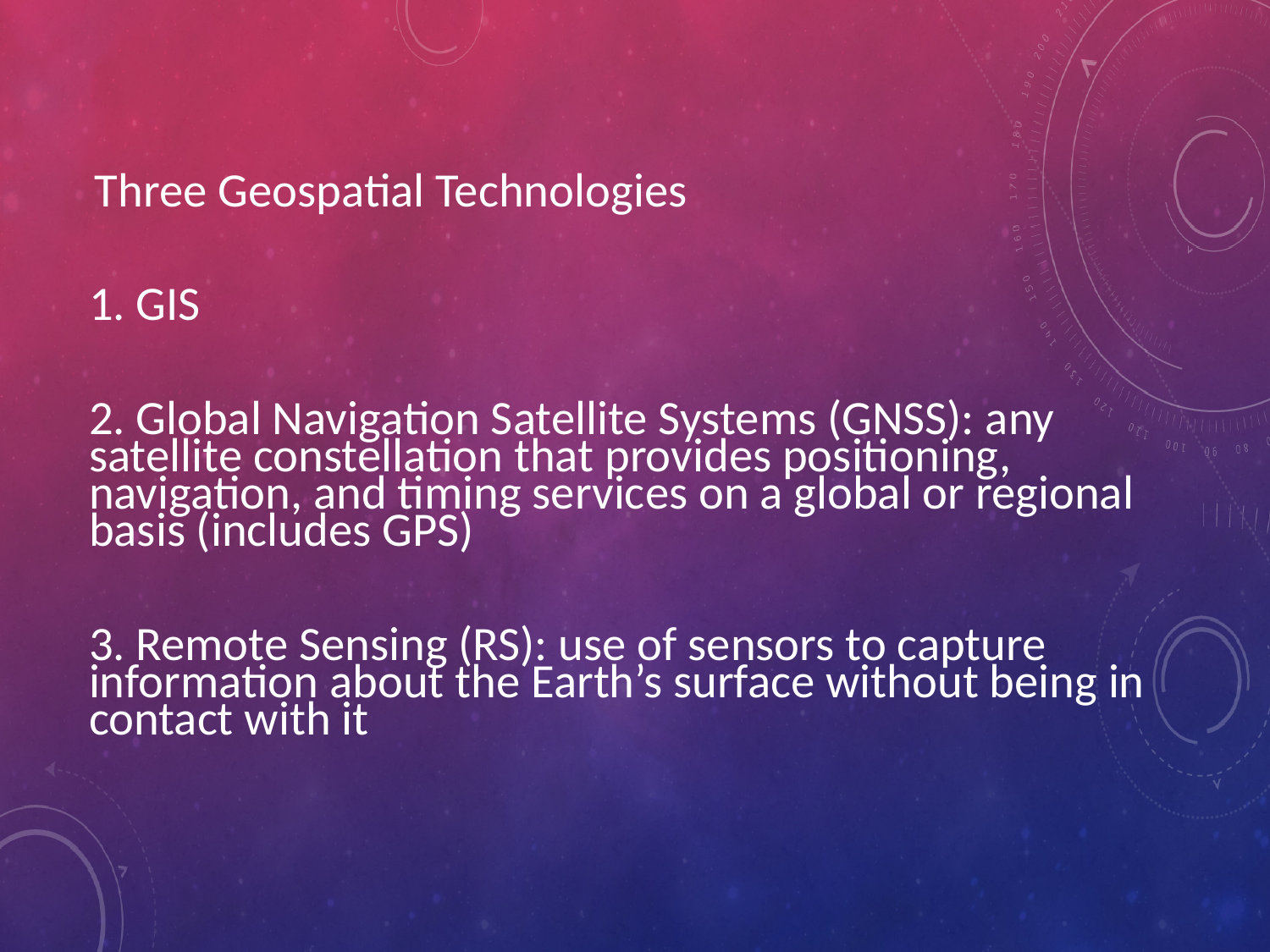

Three Geospatial Technologies

1. GIS

2. Global Navigation Satellite Systems (GNSS): any satellite constellation that provides positioning, navigation, and timing services on a global or regional basis (includes GPS)

3. Remote Sensing (RS): use of sensors to capture information about the Earth’s surface without being in contact with it